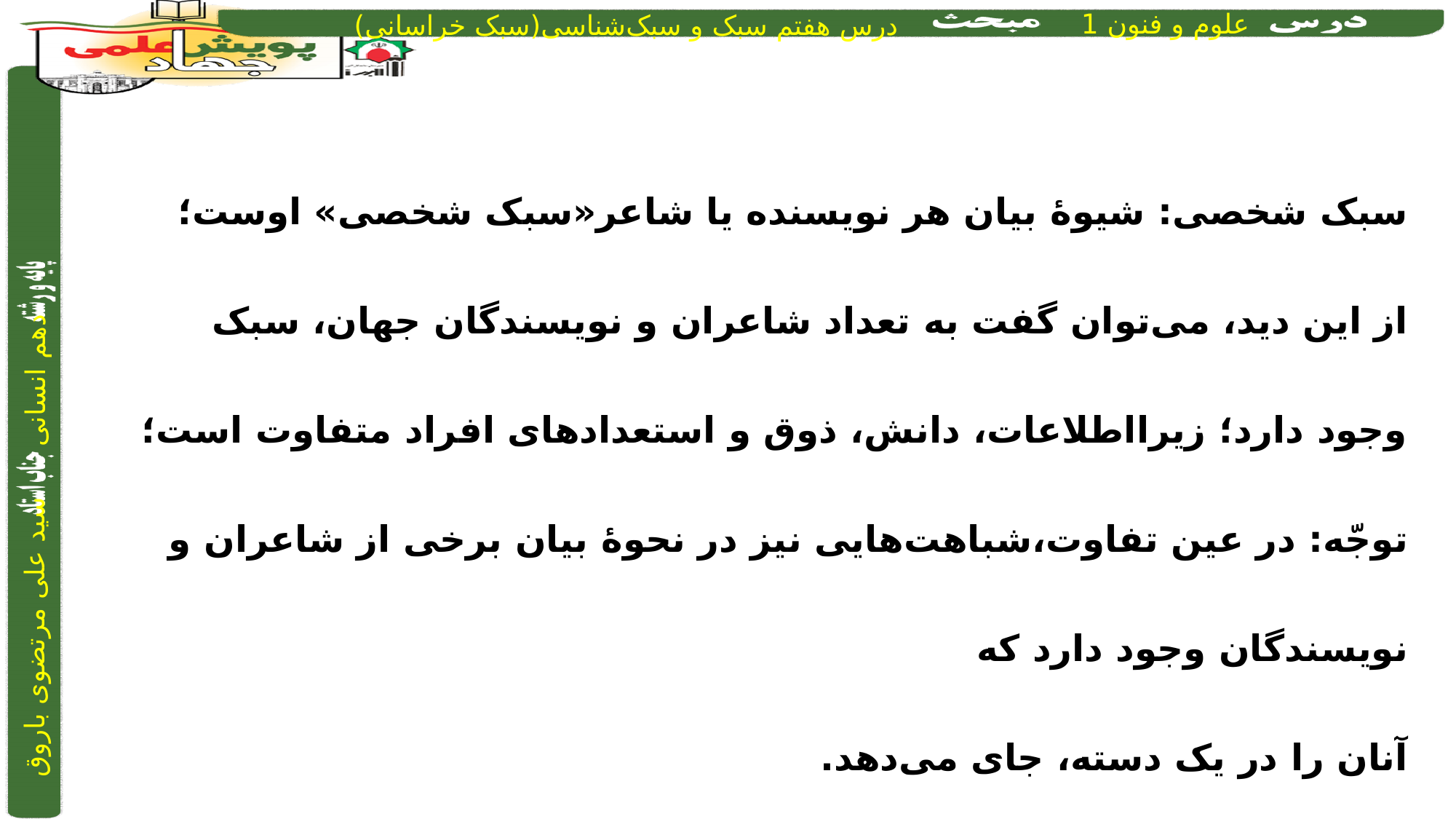

سبک شخصی: شیوۀ بیان هر نویسنده یا شاعر«سبک شخصی» اوست؛
از این دید، می‌توان گفت به تعداد شاعران و نویسندگان جهان، سبک وجود دارد؛ زیرااطلاعات، دانش، ذوق و استعدادهای افراد متفاوت است؛
توجّه: در عین تفاوت،شباهت‌هایی نیز در نحوۀ بیان برخی از شاعران و نویسندگان وجود دارد که
آنان را در یک دسته، جای می‌دهد.